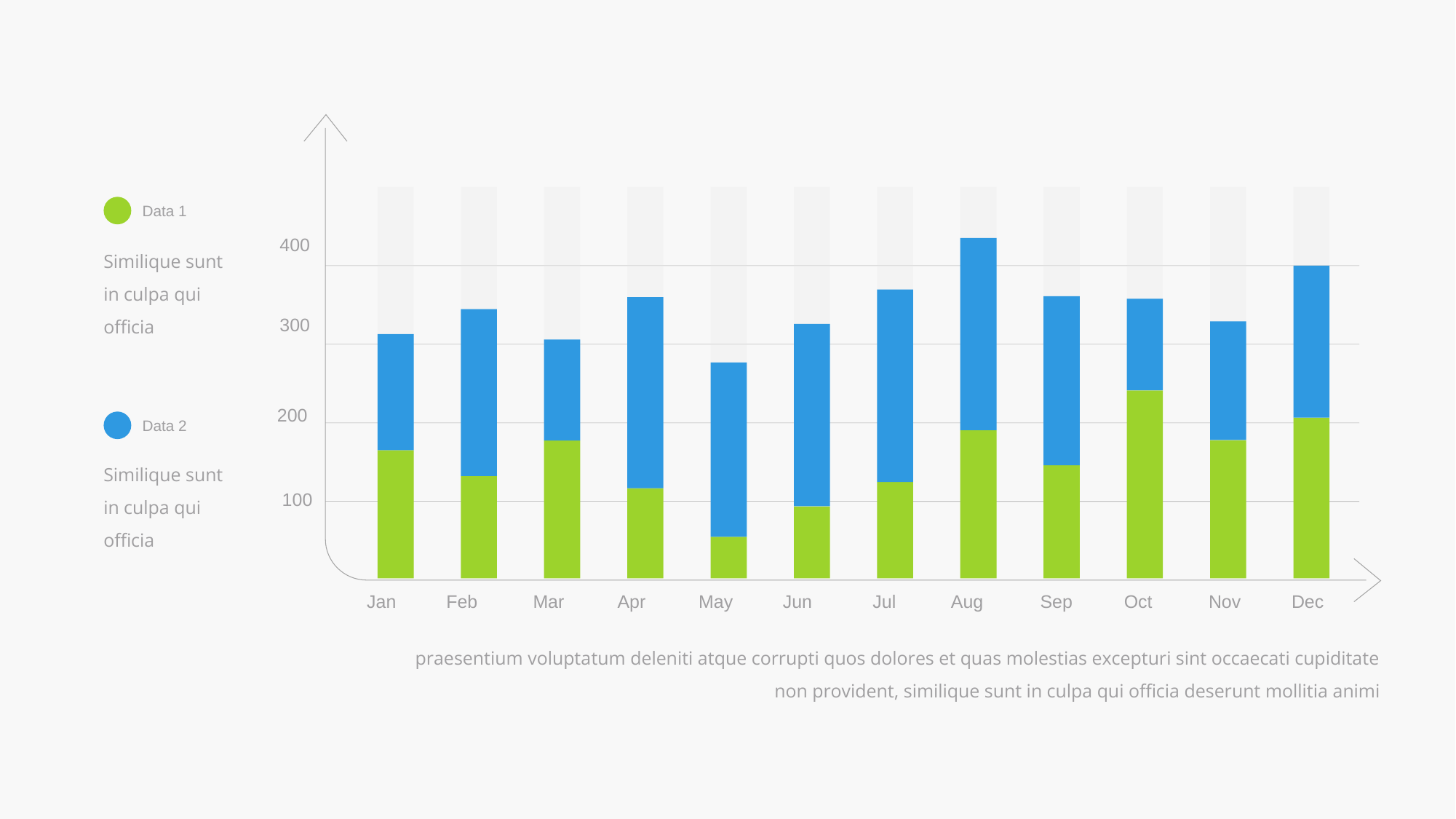

400
300
200
100
Feb
Mar
Apr
May
Jun
Jul
Aug
Sep
Oct
Nov
Dec
Jan

Data 1

Similique sunt in culpa qui officia
Data 2

Similique sunt in culpa qui officia
praesentium voluptatum deleniti atque corrupti quos dolores et quas molestias excepturi sint occaecati cupiditate non provident, similique sunt in culpa qui officia deserunt mollitia animi